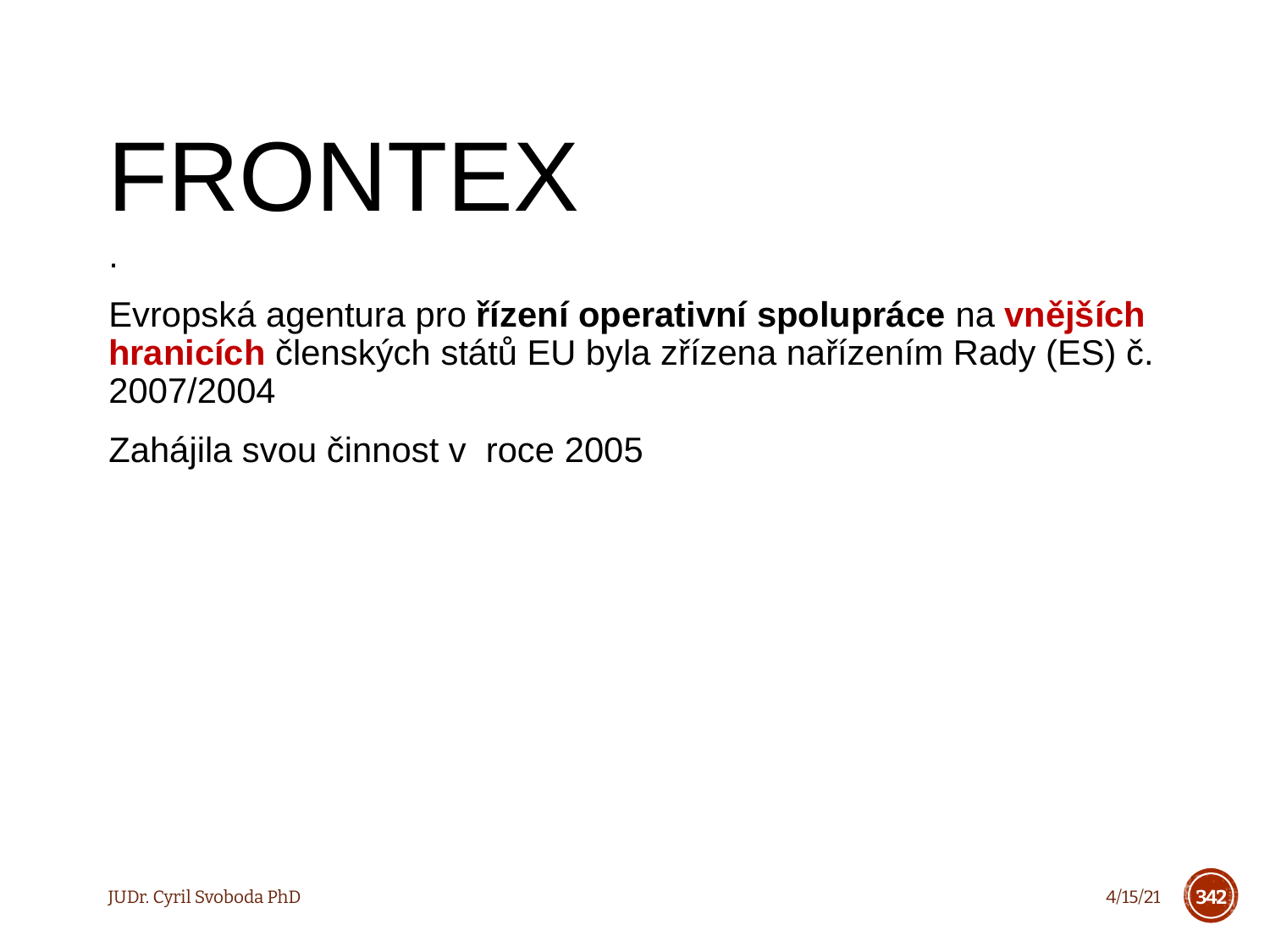

# Frontex
.
Evropská agentura pro řízení operativní spolupráce na vnějších hranicích členských států EU byla zřízena nařízením Rady (ES) č. 2007/2004
Zahájila svou činnost v  roce 2005

JUDr. Cyril Svoboda PhD
4/15/21
342